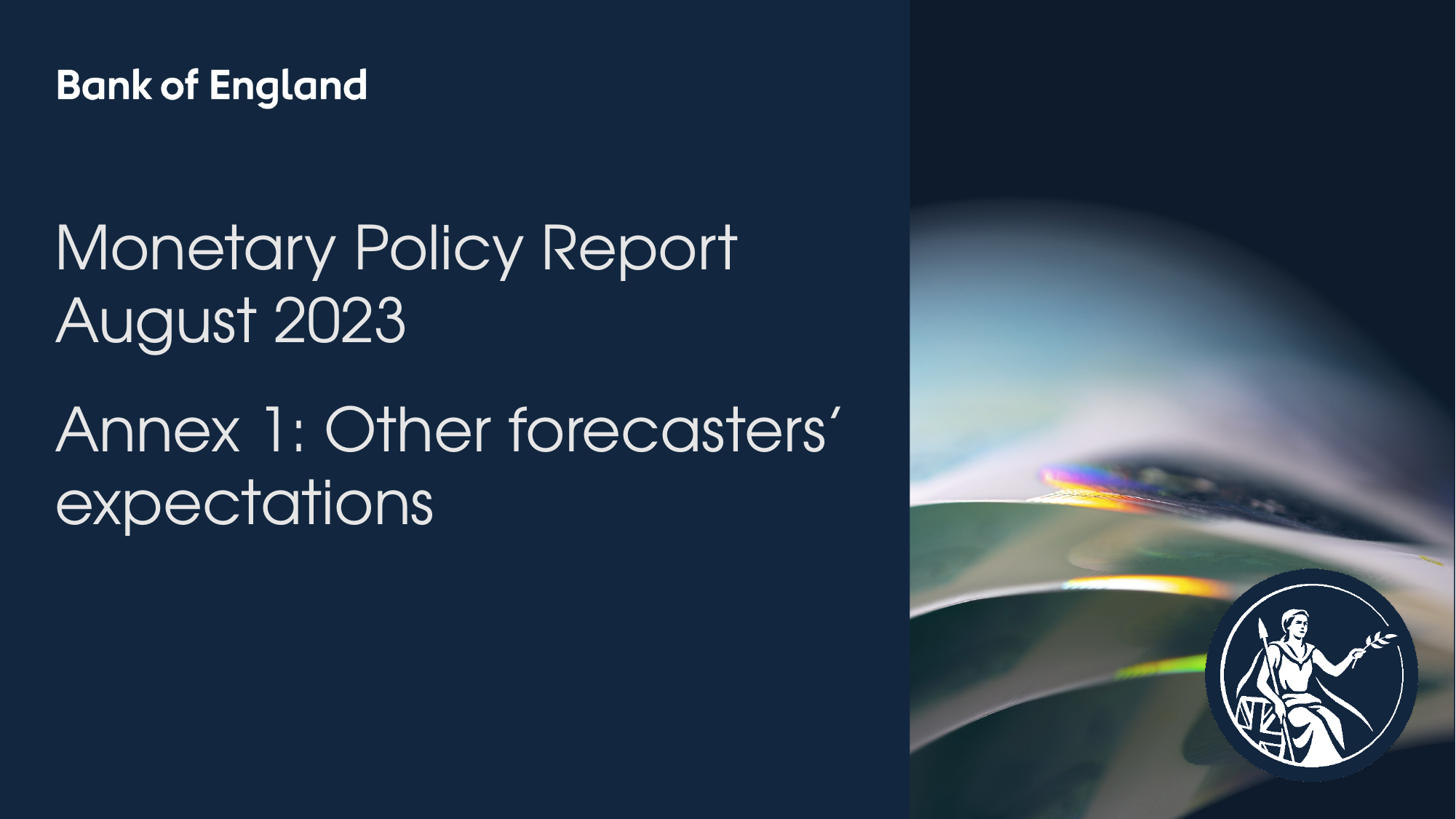

Monetary Policy Report
August 2023
Annex 1: Other forecasters’ expectations